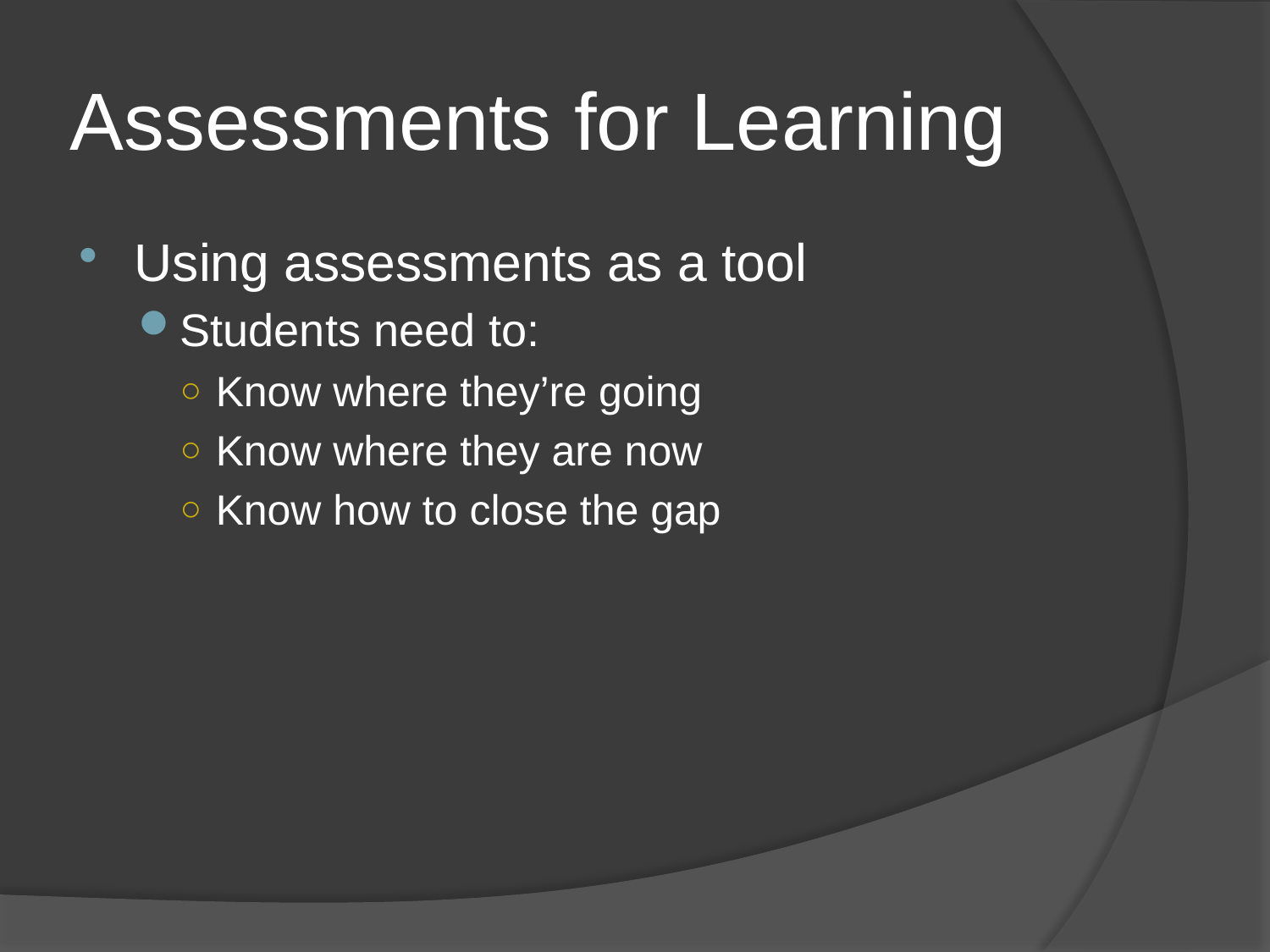

# Assessments for Learning
Using assessments as a tool
Students need to:
Know where they’re going
Know where they are now
Know how to close the gap